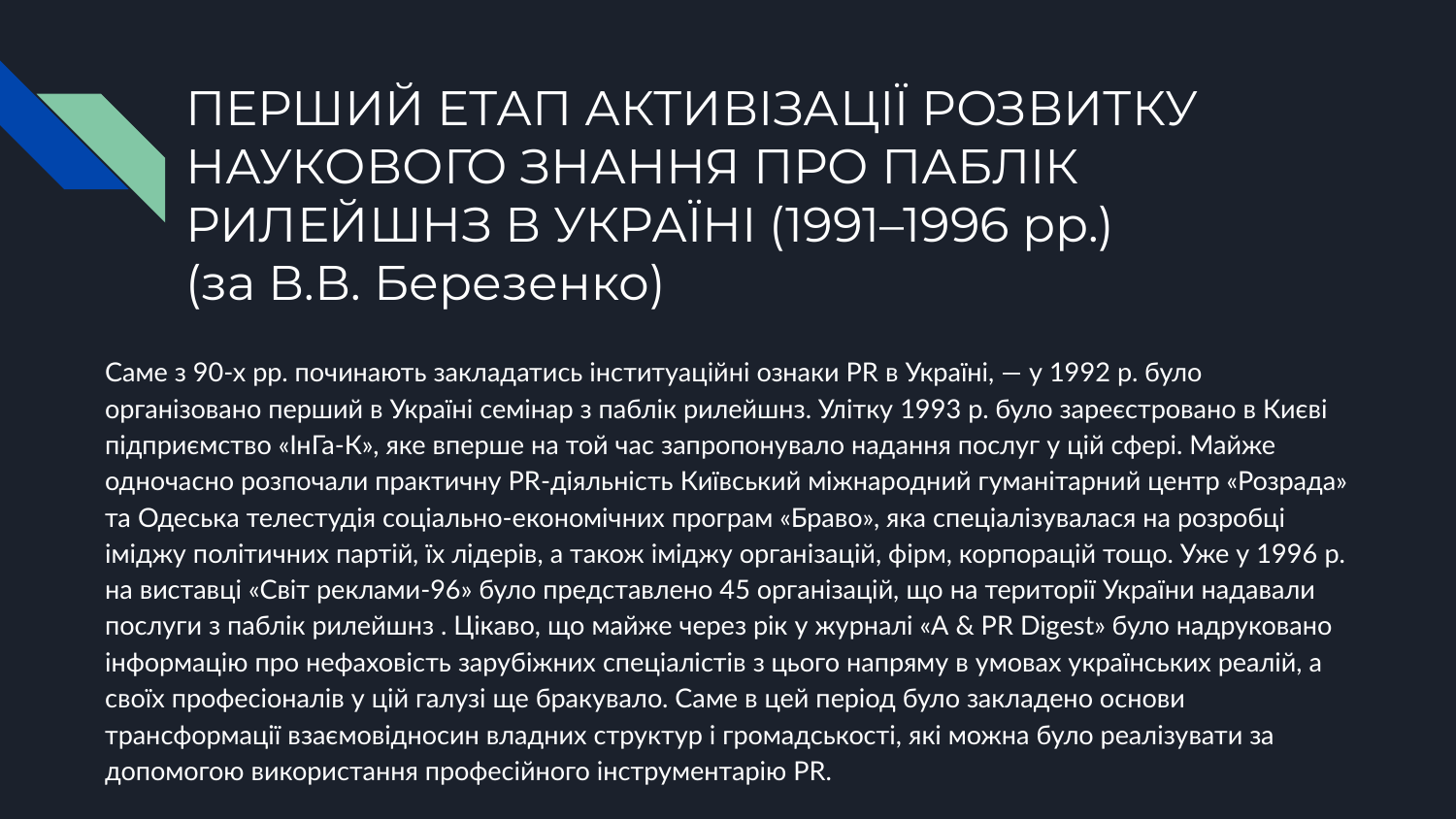

# ПЕРШИЙ ЕТАП АКТИВІЗАЦІЇ РОЗВИТКУ НАУКОВОГО ЗНАННЯ ПРО ПАБЛІК РИЛЕЙШНЗ В УКРАЇНІ (1991–1996 рр.)
(за В.В. Березенко)
Саме з 90-х рр. починають закладатись інституаційні ознаки PR в Україні, — у 1992 р. було організовано перший в Україні семінар з паблік рилейшнз. Улітку 1993 р. було зареєстровано в Києві підприємство «ІнГа-К», яке вперше на той час запропонувало надання послуг у цій сфері. Майже одночасно розпочали практичну PR-діяльність Київський міжнародний гуманітарний центр «Розрада» та Одеська телестудія соціально-економічних програм «Браво», яка спеціалізувалася на розробці іміджу політичних партій, їх лідерів, а також іміджу організацій, фірм, корпорацій тощо. Уже у 1996 р. на виставці «Світ реклами-96» було представлено 45 організацій, що на території України надавали послуги з паблік рилейшнз . Цікаво, що майже через рік у журналі «А & РR Digest» було надруковано інформацію про нефаховість зарубіжних спеціалістів з цього напряму в умовах українських реалій, а своїх професіоналів у цій галузі ще бракувало. Саме в цей період було закладено основи трансформації взаємовідносин владних структур і громадськості, які можна було реалізувати за допомогою використання професійного інструментарію PR.